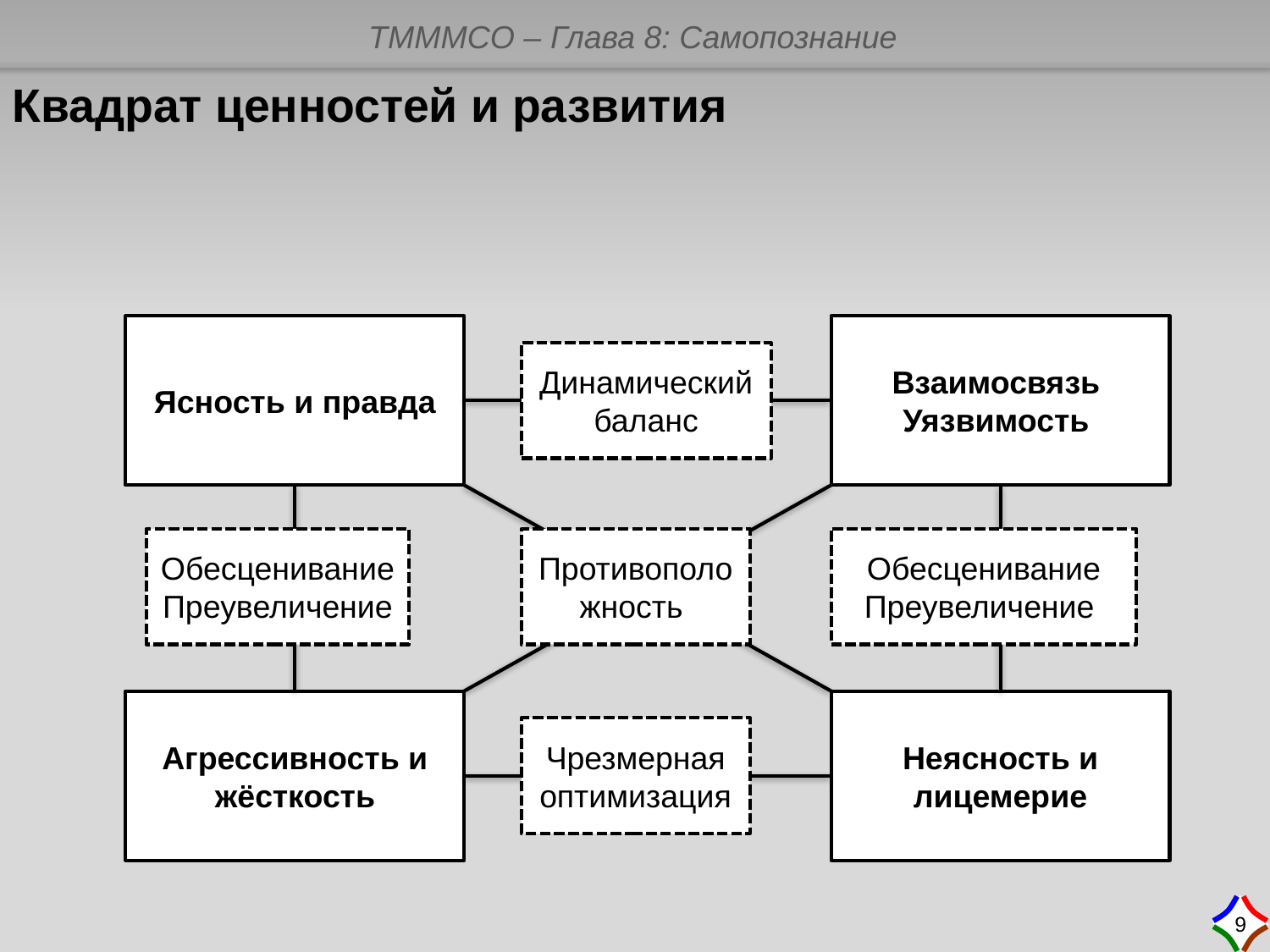

Квадрат ценностей и развития
Ясность и правда
Взаимосвязь
Уязвимость
Динамический баланс
Обесценивание Преувеличение
Противоположность
Обесценивание Преувеличение
Агрессивность и жёсткость
Неясность и лицемерие
Чрезмерная оптимизация